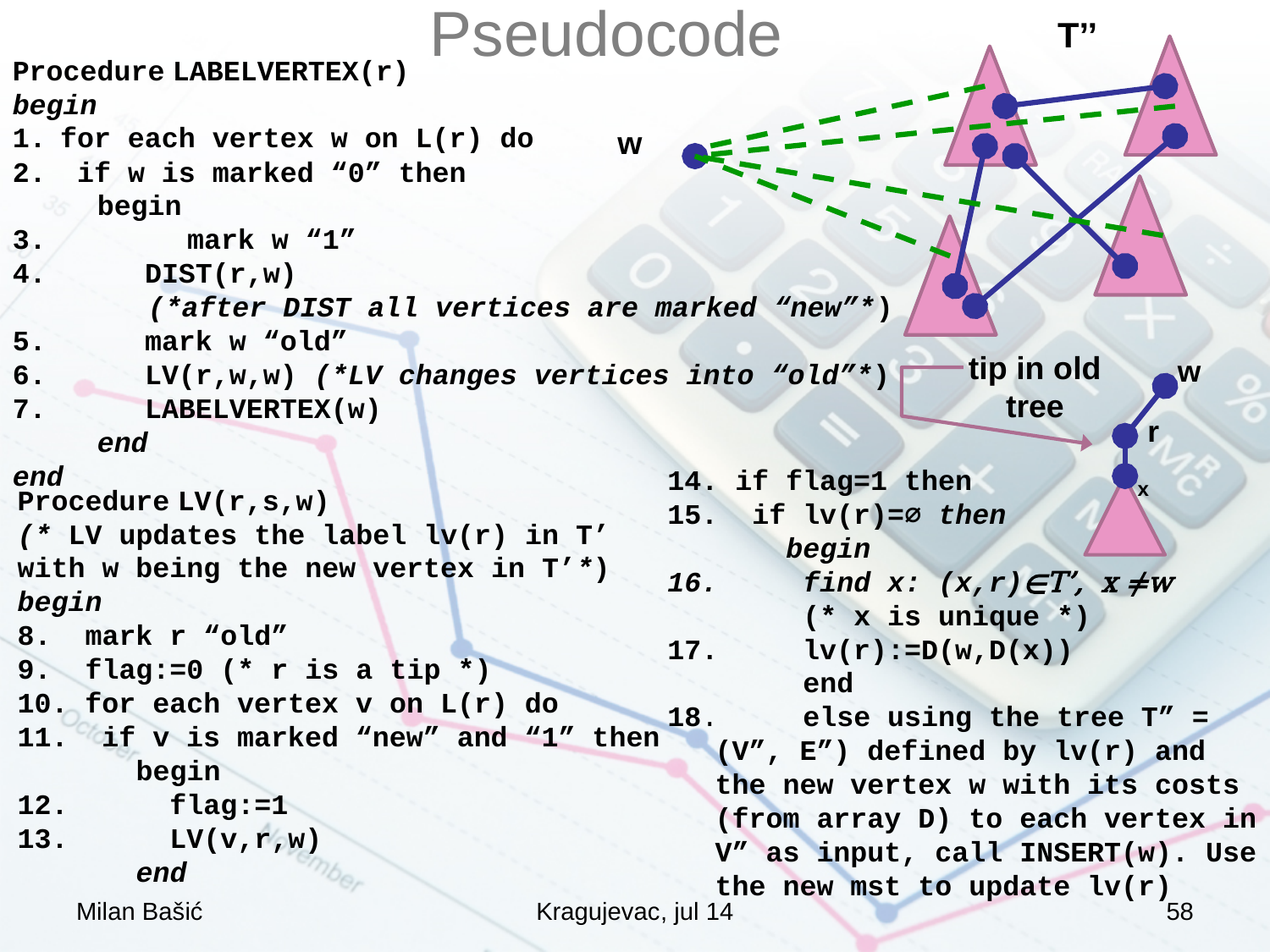

# Pseudocode
T’’

Procedure LABELVERTEX(r)
begin
for each vertex w on L(r) do
 if w is marked “0” then
     begin
3.		mark w “1”
     DIST(r,w)
        (*after DIST all vertices are marked “new”*)
     mark w “old”
     LV(r,w,w) (*LV changes vertices into “old”*)
     LABELVERTEX(w)
     end
end

w

w

tip in old tree
r

x

14. if flag=1 then
  if lv(r)=⌀ then
       begin
     find x: (x,r)∊T’,  x ≠w
        (* x is unique *)
17.     lv(r):=D(w,D(x))
        end
18.     else using the tree T” = (V”, E”) defined by lv(r) and the new vertex w with its costs (from array D) to each vertex in V” as input, call INSERT(w). Use the new mst to update lv(r)

Procedure LV(r,s,w)
(* LV updates the label lv(r) in T’ with w being the new vertex in T’*)
begin
8.  mark r “old”
9.  flag:=0 (* r is a tip *)
 for each vertex v on L(r) do
  if v is marked “new” and “1” then
       begin
      flag:=1
      LV(v,r,w)
       end

Milan Bašić
Kragujevac, jul 14
58